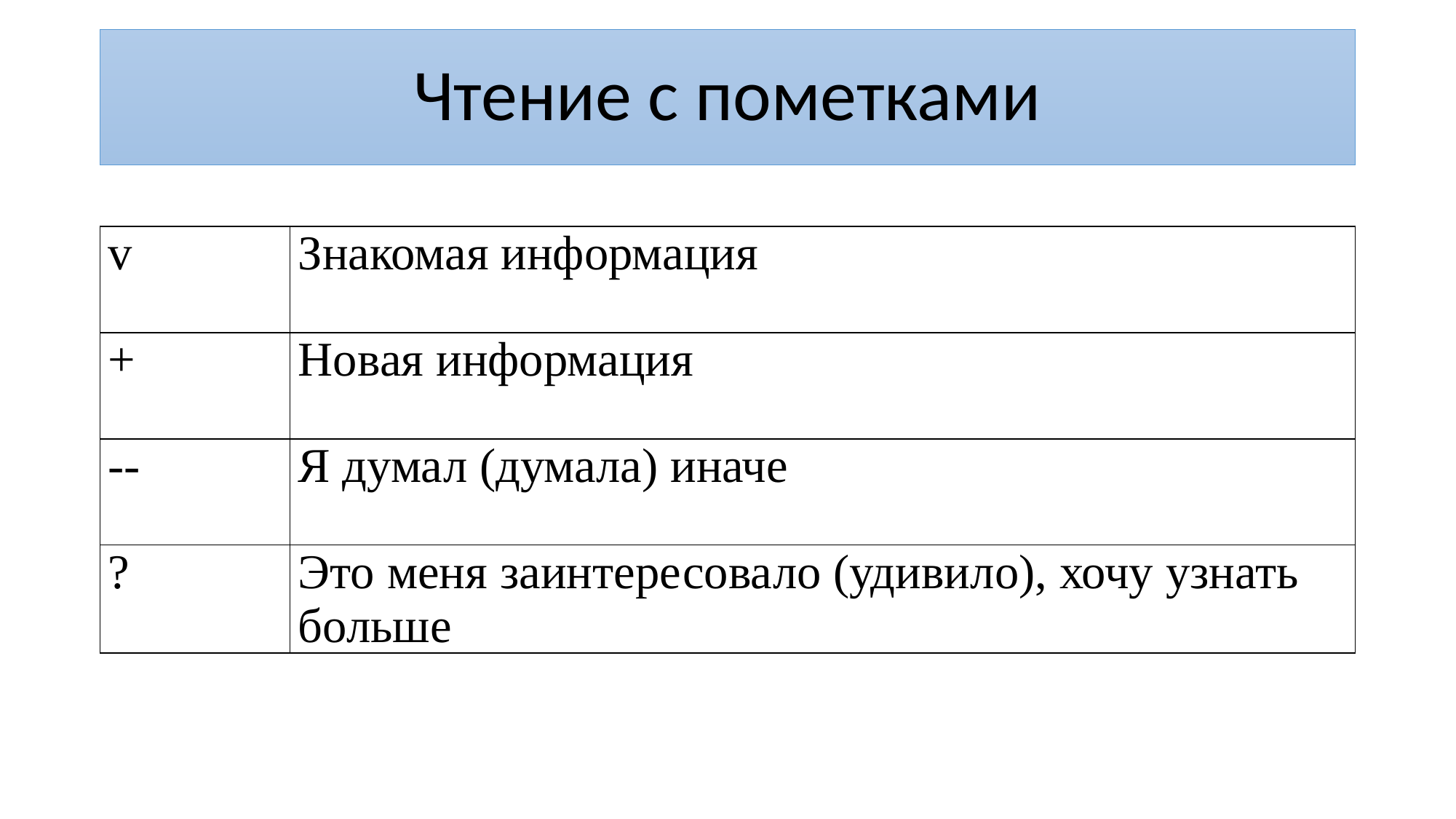

# Чтение с пометками
| v | Знакомая информация |
| --- | --- |
| + | Новая информация |
| -- | Я думал (думала) иначе |
| ? | Это меня заинтересовало (удивило), хочу узнать больше |